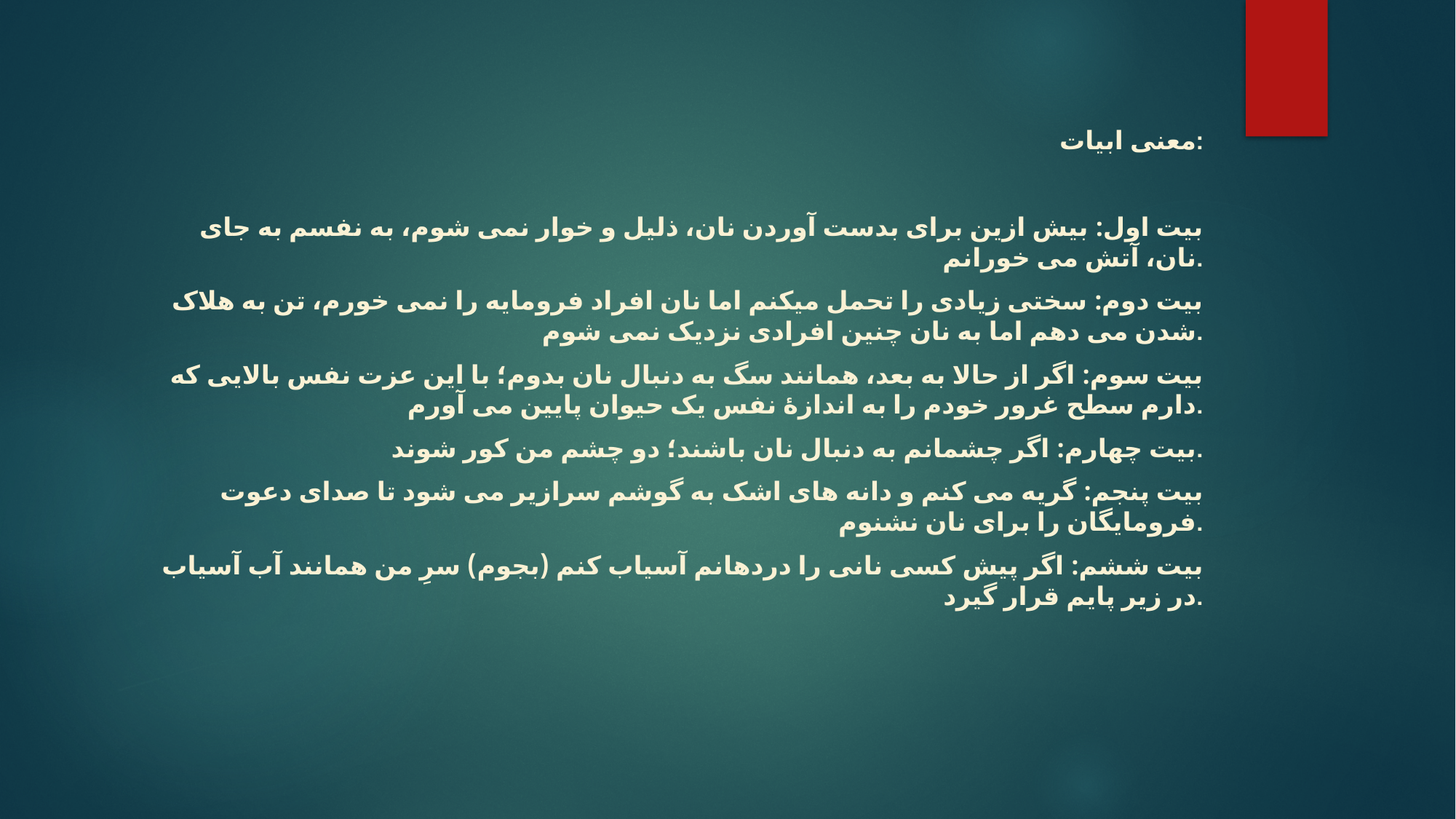

معنی ابیات:

بیت اول: بیش ازین برای بدست آوردن نان، ذلیل و خوار نمی شوم، به نفسم به جای نان، آتش می خورانم.
بیت دوم: سختی زیادی را تحمل میکنم اما نان افراد فرومایه را نمی خورم، تن به هلاک شدن می دهم اما به نان چنین افرادی نزدیک نمی شوم.
بیت سوم: اگر از حالا به بعد، همانند سگ به دنبال نان بدوم؛ با این عزت نفس بالایی که دارم سطح غرور خودم را به اندازۀ نفس یک حیوان پایین می آورم.
بیت چهارم: اگر چشمانم به دنبال نان باشند؛ دو چشم من کور شوند.
بیت پنجم: گریه می کنم و دانه های اشک به گوشم سرازیر می شود تا صدای دعوت فرومایگان را برای نان نشنوم.
بیت ششم: اگر پیش کسی نانی را دردهانم آسیاب کنم (بجوم) سرِ من همانند آب آسیاب در زیر پایم قرار گیرد.